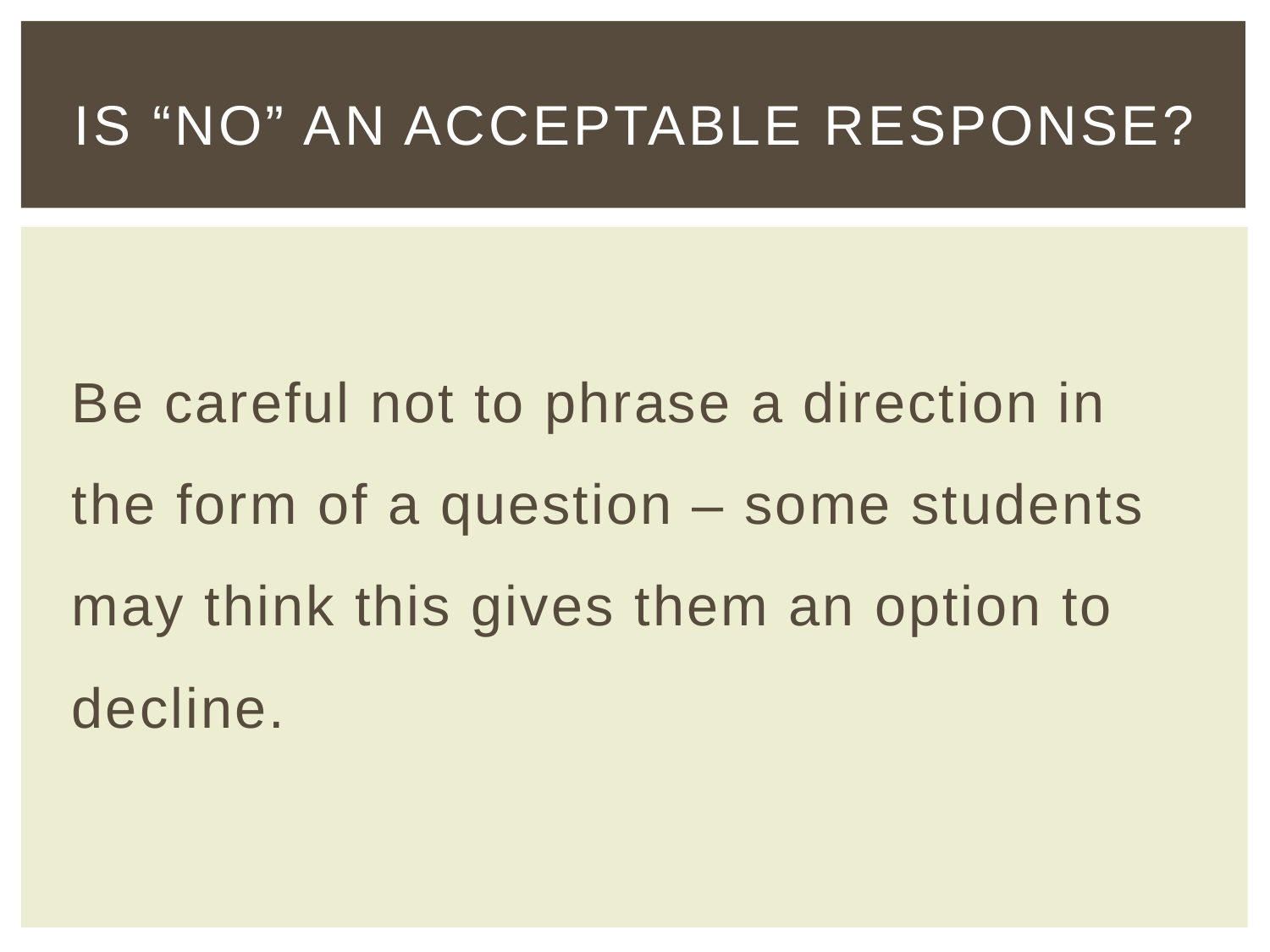

# Is “no” an acceptable Response?

Be careful not to phrase a direction in the form of a question – some students may think this gives them an option to decline.